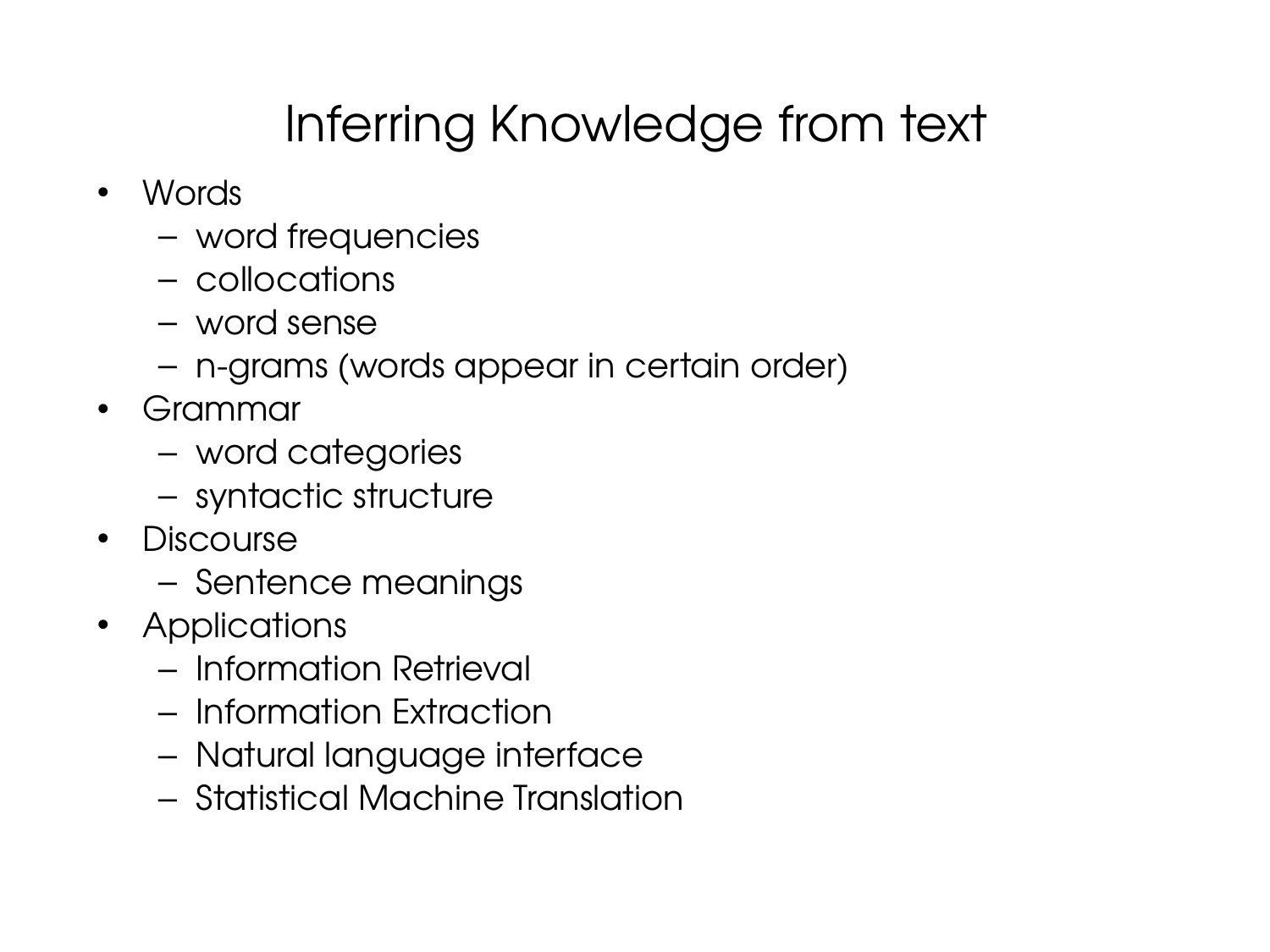

# Inferring Knowledge from text
Words
word frequencies
collocations
word sense
n-grams (words appear in certain order)
Grammar
word categories
syntactic structure
Discourse
Sentence meanings
Applications
Information Retrieval
Information Extraction
Natural language interface
Statistical Machine Translation